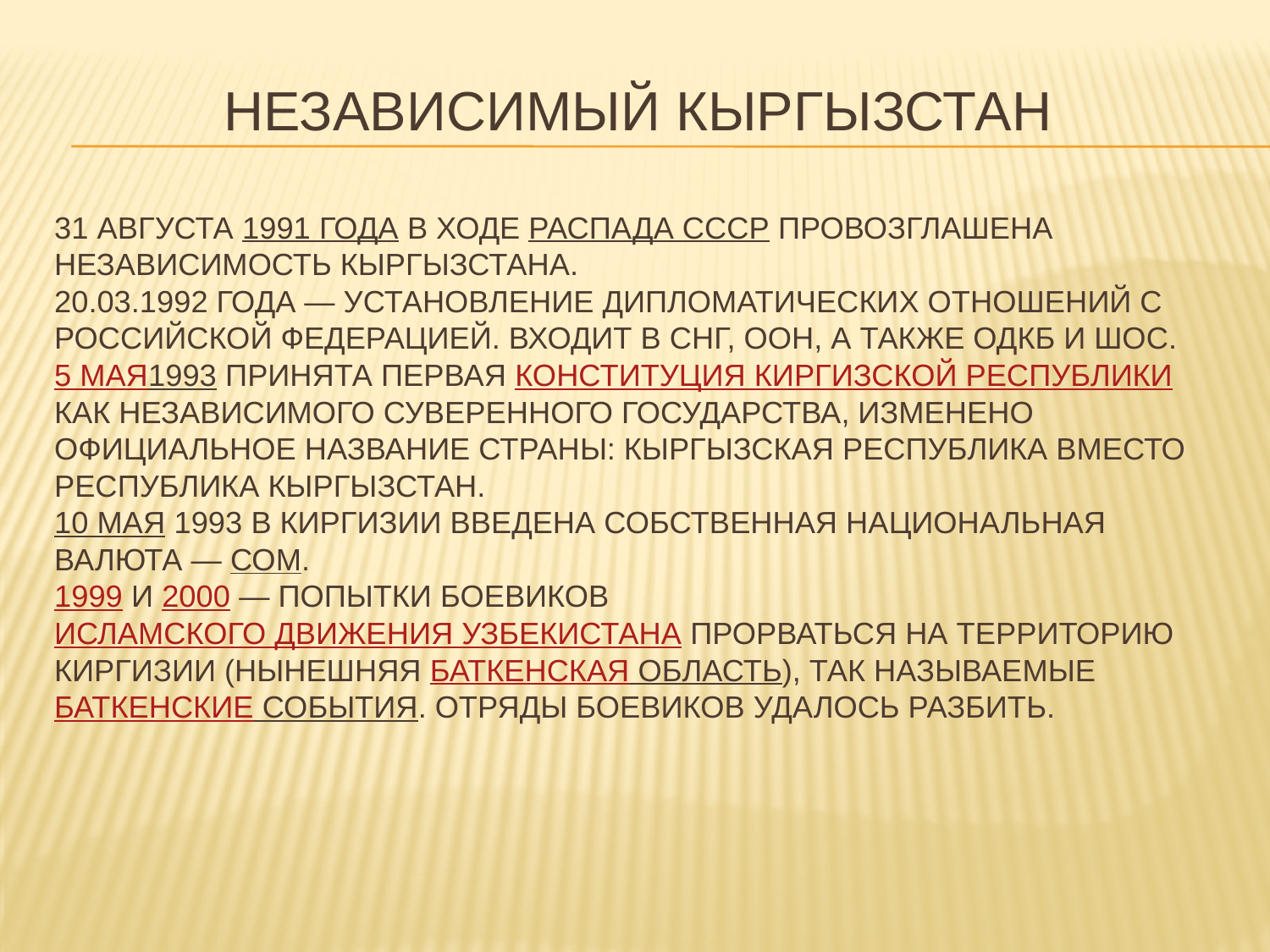

# НЕЗАВИСИМЫЙ Кыргызстан 31 августа 1991 года в ходе распада СССР провозглашена независимость Кыргызстана. 20.03.1992 года — установление дипломатических отношений с Российской Федерацией. Входит в СНГ, ООН, а также ОДКБ и ШОС. 5 мая1993 принята первая конституция Киргизской Республики как независимого суверенного государства, изменено официальное название страны: Кыргызская Республика вместо Республика Кыргызстан. 10 мая 1993 в Киргизии введена собственная национальная валюта — сом. 1999 и 2000 — попытки боевиков Исламского движения Узбекистана прорваться на территорию Киргизии (нынешняя Баткенская область), так называемые Баткенские события. Отряды боевиков удалось разбить.